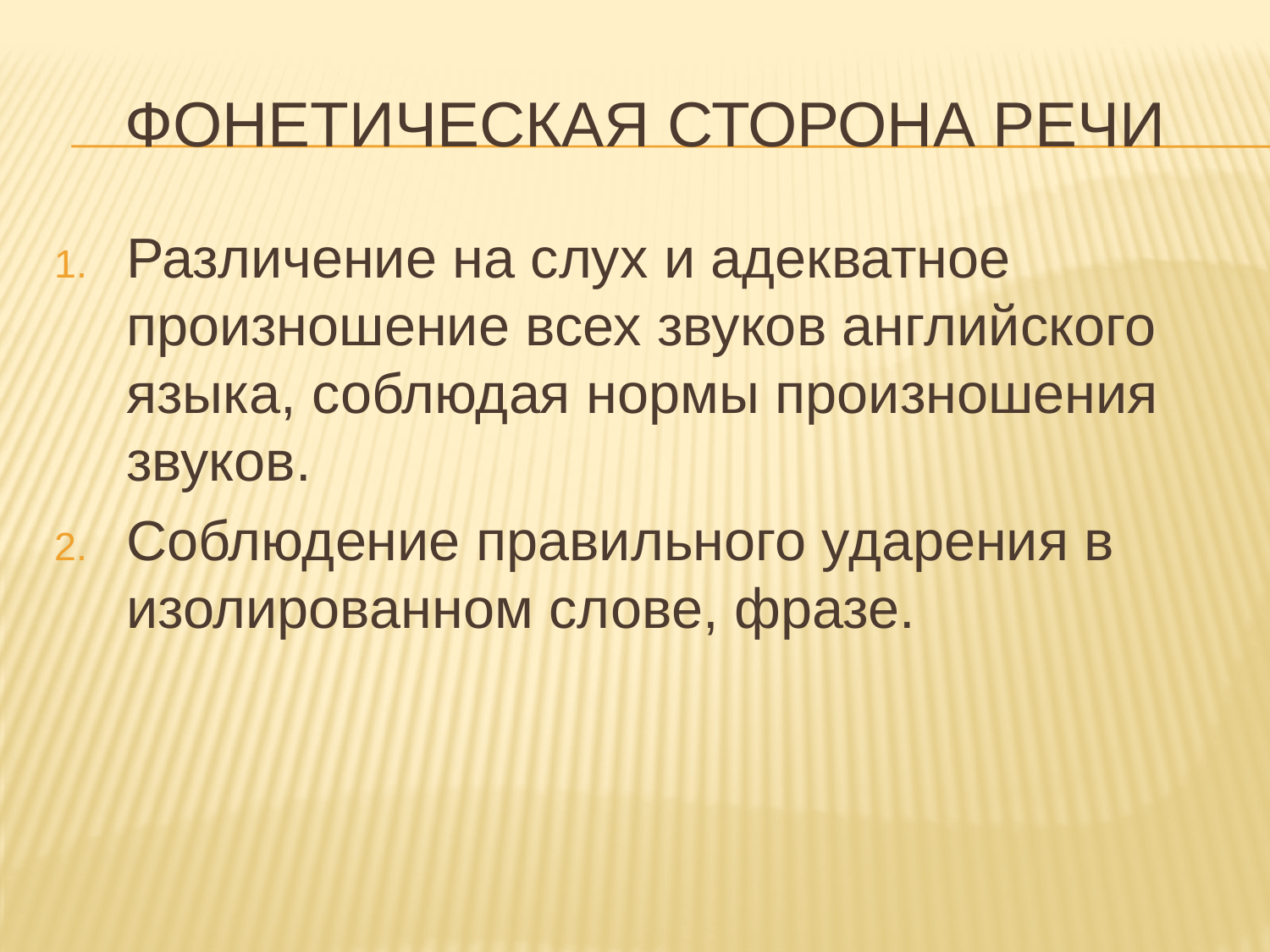

# Фонетическая сторона речи
Различение на слух и адекватное произношение всех звуков английского языка, соблюдая нормы произношения звуков.
Соблюдение правильного ударения в изолированном слове, фразе.